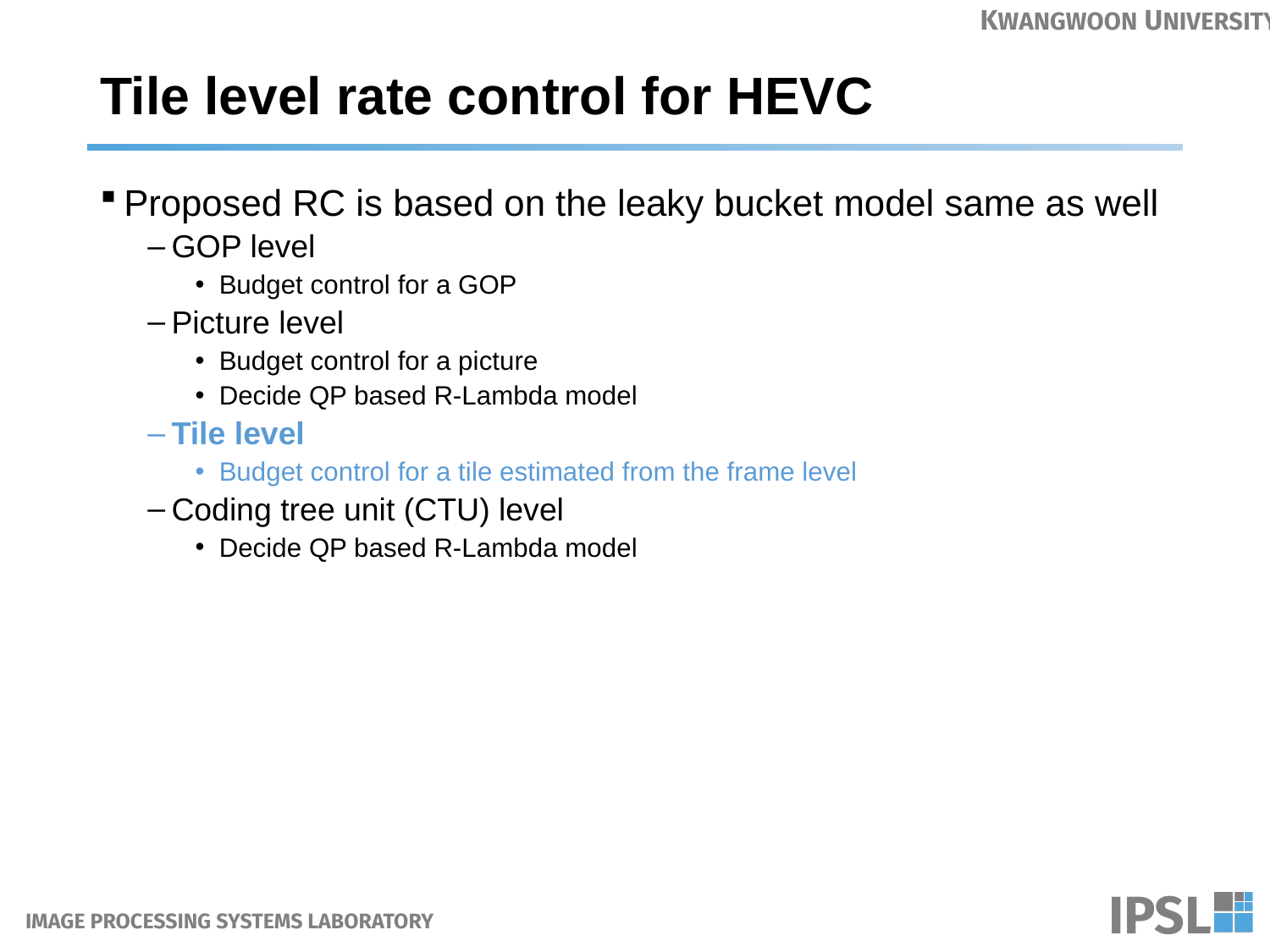

# Tile level rate control for HEVC
Proposed RC is based on the leaky bucket model same as well
GOP level
Budget control for a GOP
Picture level
Budget control for a picture
Decide QP based R-Lambda model
Tile level
Budget control for a tile estimated from the frame level
Coding tree unit (CTU) level
Decide QP based R-Lambda model